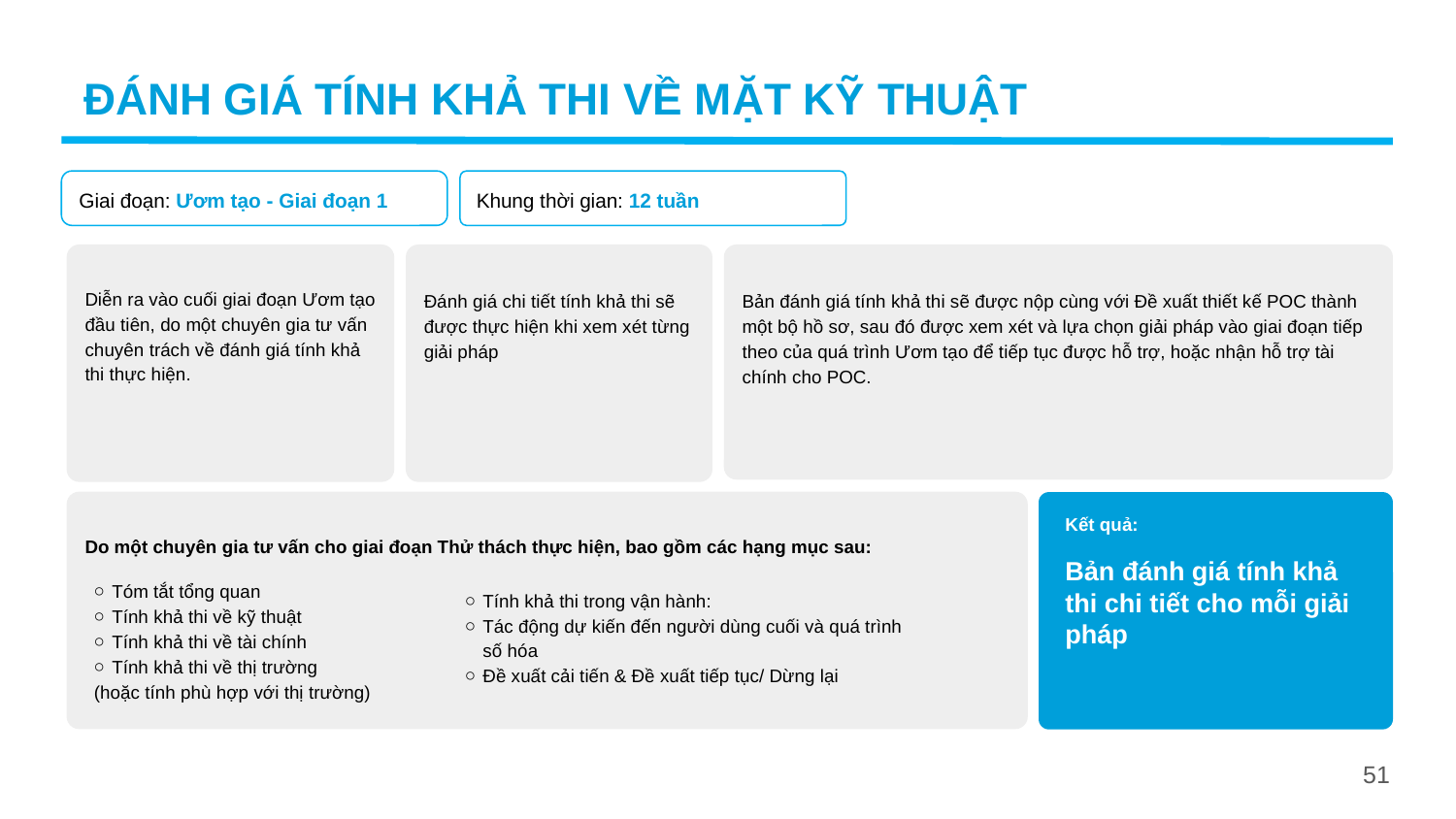

ĐÁNH GIÁ TÍNH KHẢ THI VỀ MẶT KỸ THUẬT
Khung thời gian: 12 tuần
Giai đoạn: Ươm tạo - Giai đoạn 1

Diễn ra vào cuối giai đoạn Ươm tạo đầu tiên, do một chuyên gia tư vấn chuyên trách về đánh giá tính khả thi thực hiện.

Đánh giá chi tiết tính khả thi sẽ được thực hiện khi xem xét từng giải pháp

Bản đánh giá tính khả thi sẽ được nộp cùng với Đề xuất thiết kế POC thành một bộ hồ sơ, sau đó được xem xét và lựa chọn giải pháp vào giai đoạn tiếp theo của quá trình Ươm tạo để tiếp tục được hỗ trợ, hoặc nhận hỗ trợ tài chính cho POC.

Do một chuyên gia tư vấn cho giai đoạn Thử thách thực hiện, bao gồm các hạng mục sau:
Tóm tắt tổng quan
Tính khả thi về kỹ thuật
Tính khả thi về tài chính
Tính khả thi về thị trường
(hoặc tính phù hợp với thị trường)
Kết quả:
Bản đánh giá tính khả thi chi tiết cho mỗi giải pháp

Tính khả thi trong vận hành:
Tác động dự kiến đến người dùng cuối và quá trình số hóa
Đề xuất cải tiến & Đề xuất tiếp tục/ Dừng lại
51